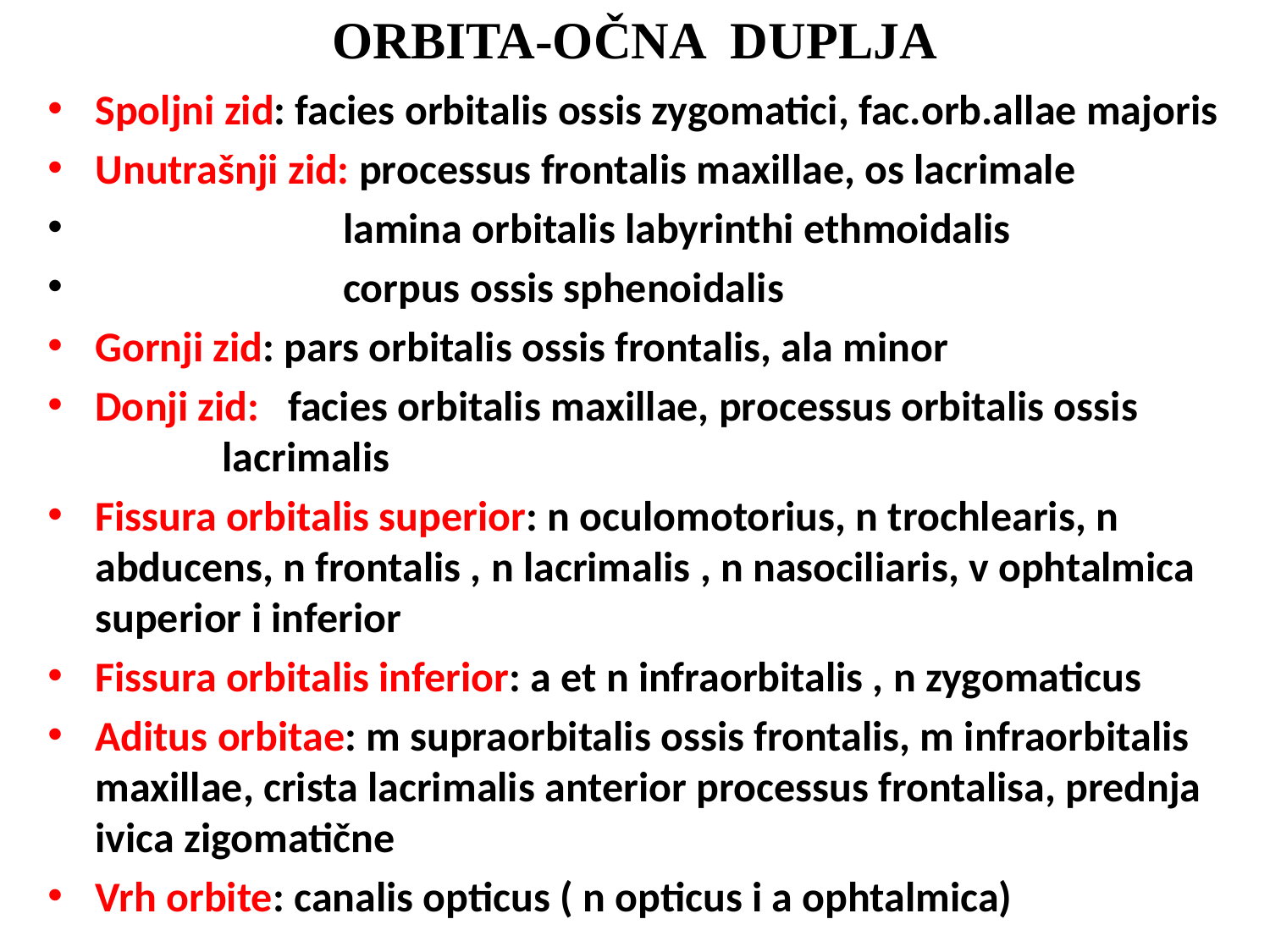

# ORBITA-OČNA  DUPLJA
Spoljni zid: facies orbitalis ossis zygomatici, fac.orb.allae majoris
Unutrašnji zid: processus frontalis maxillae, os lacrimale
                          lamina orbitalis labyrinthi ethmoidalis
                          corpus ossis sphenoidalis
Gornji zid: pars orbitalis ossis frontalis, ala minor
Donji zid:   facies orbitalis maxillae, processus orbitalis ossis      		lacrimalis
Fissura orbitalis superior: n oculomotorius, n trochlearis, n abducens, n frontalis , n lacrimalis , n nasociliaris, v ophtalmica superior i inferior
Fissura orbitalis inferior: a et n infraorbitalis , n zygomaticus
Aditus orbitae: m supraorbitalis ossis frontalis, m infraorbitalis maxillae, crista lacrimalis anterior processus frontalisa, prednja ivica zigomatične
Vrh orbite: canalis opticus ( n opticus i a ophtalmica)